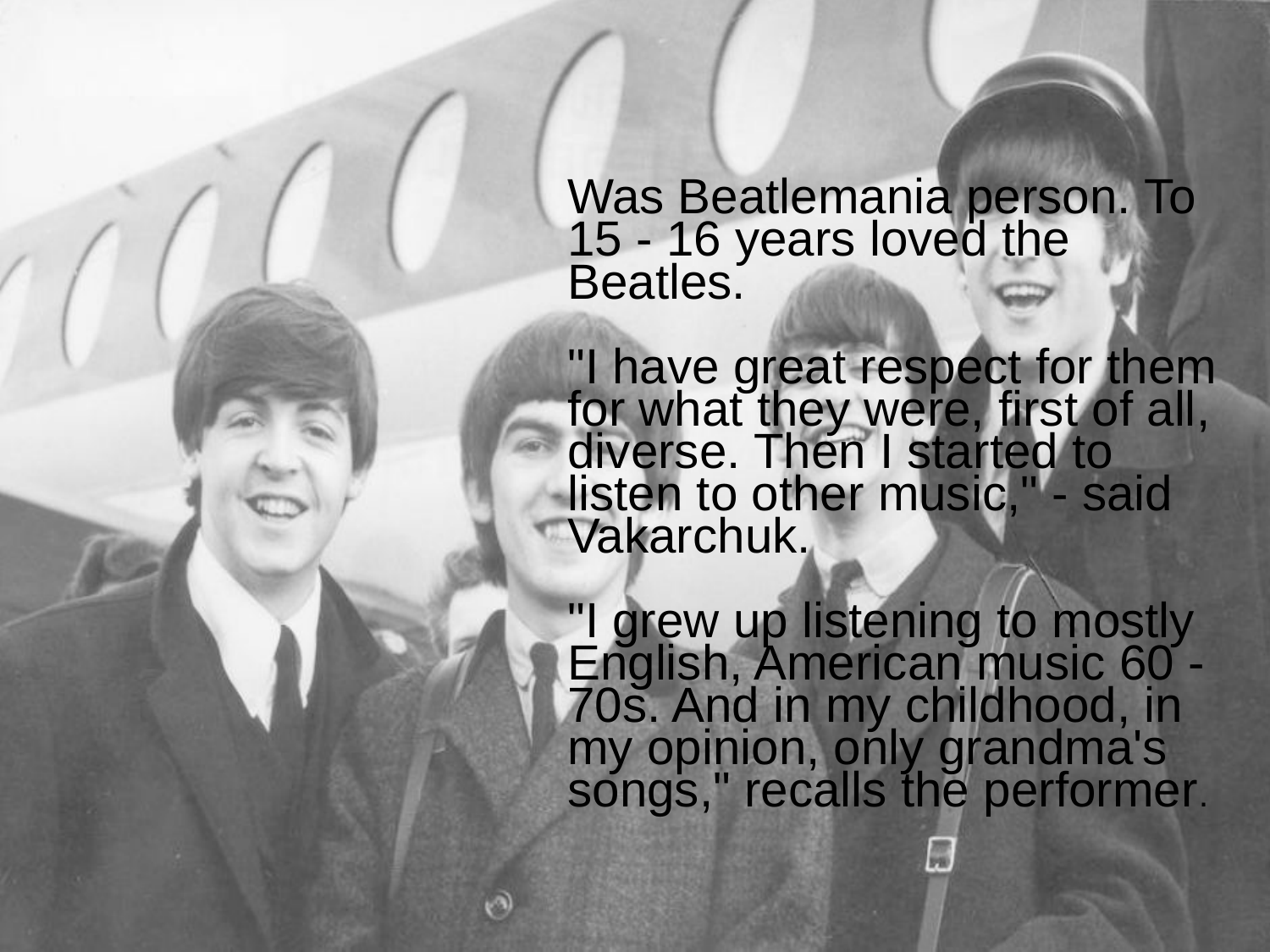

# Was Beatlemania person. To 15 - 16 years loved the Beatles. "I have great respect for them for what they were, first of all, diverse. Then I started to listen to other music," - said Vakarchuk. "I grew up listening to mostly English, American music 60 - 70s. And in my childhood, in my opinion, only grandma's songs," recalls the performer.